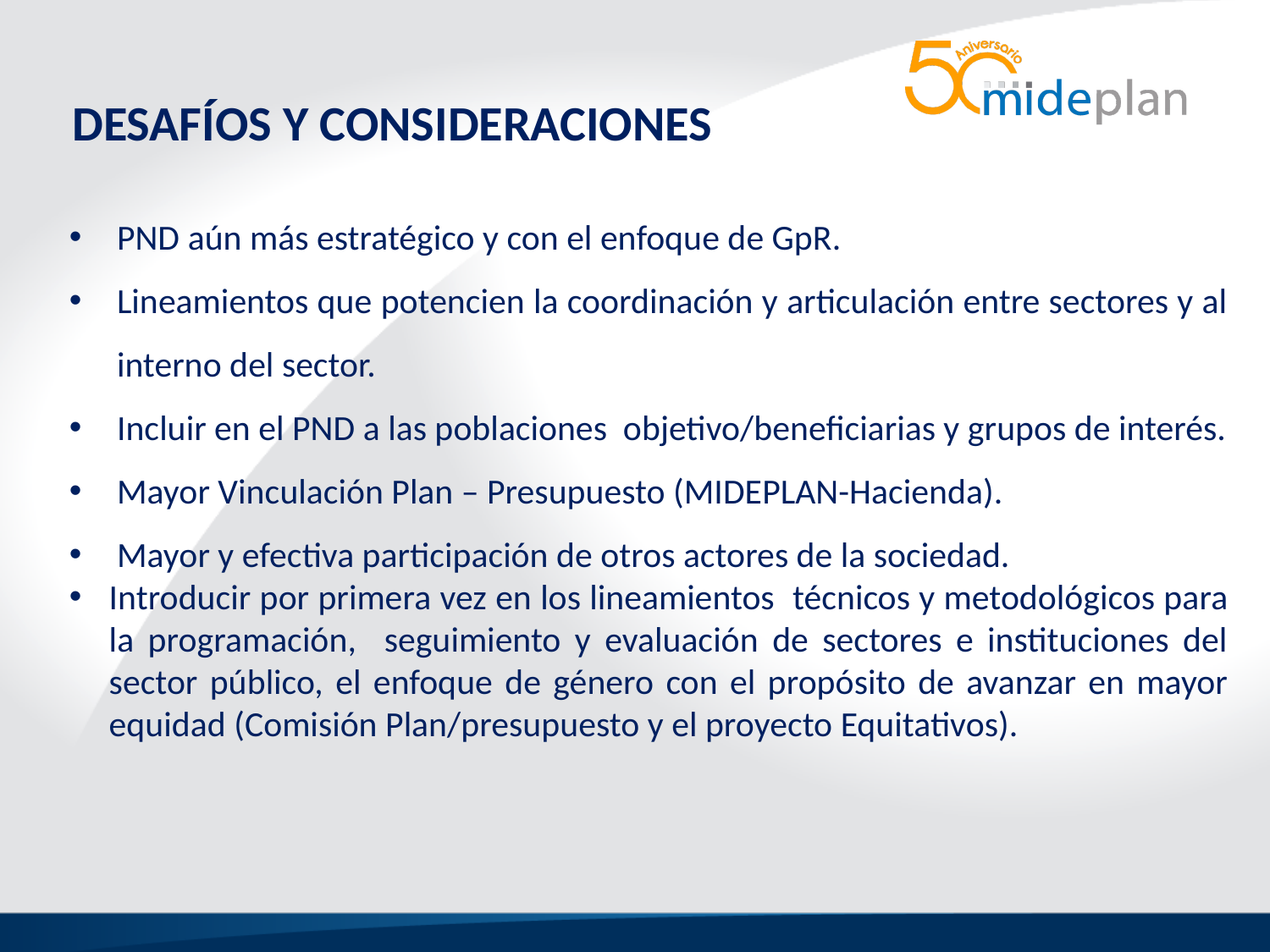

DESAFÍOS Y CONSIDERACIONES
PND aún más estratégico y con el enfoque de GpR.
Lineamientos que potencien la coordinación y articulación entre sectores y al interno del sector.
Incluir en el PND a las poblaciones  objetivo/beneficiarias y grupos de interés.
Mayor Vinculación Plan – Presupuesto (MIDEPLAN-Hacienda).
Mayor y efectiva participación de otros actores de la sociedad.
Introducir por primera vez en los lineamientos  técnicos y metodológicos para la programación,  seguimiento y evaluación de sectores e instituciones del sector público, el enfoque de género con el propósito de avanzar en mayor equidad (Comisión Plan/presupuesto y el proyecto Equitativos).